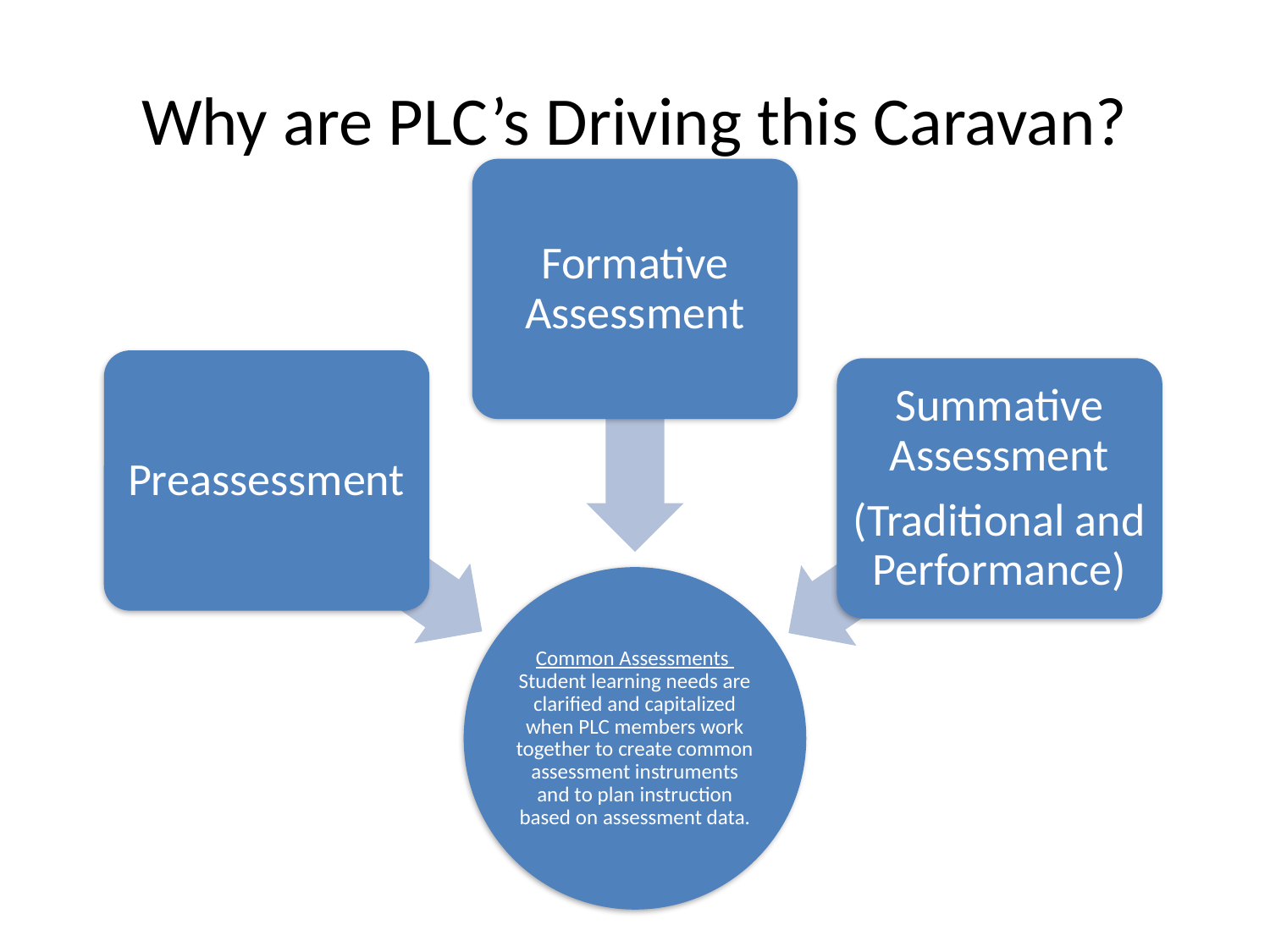

# Why are PLC’s Driving this Caravan?
Common Assessments  Student learning needs are clarified and capitalized when PLC members work together to create common assessment instruments and to plan instruction based on assessment data.
Preassessment
Formative Assessment
Summative Assessment
(Traditional and Performance)